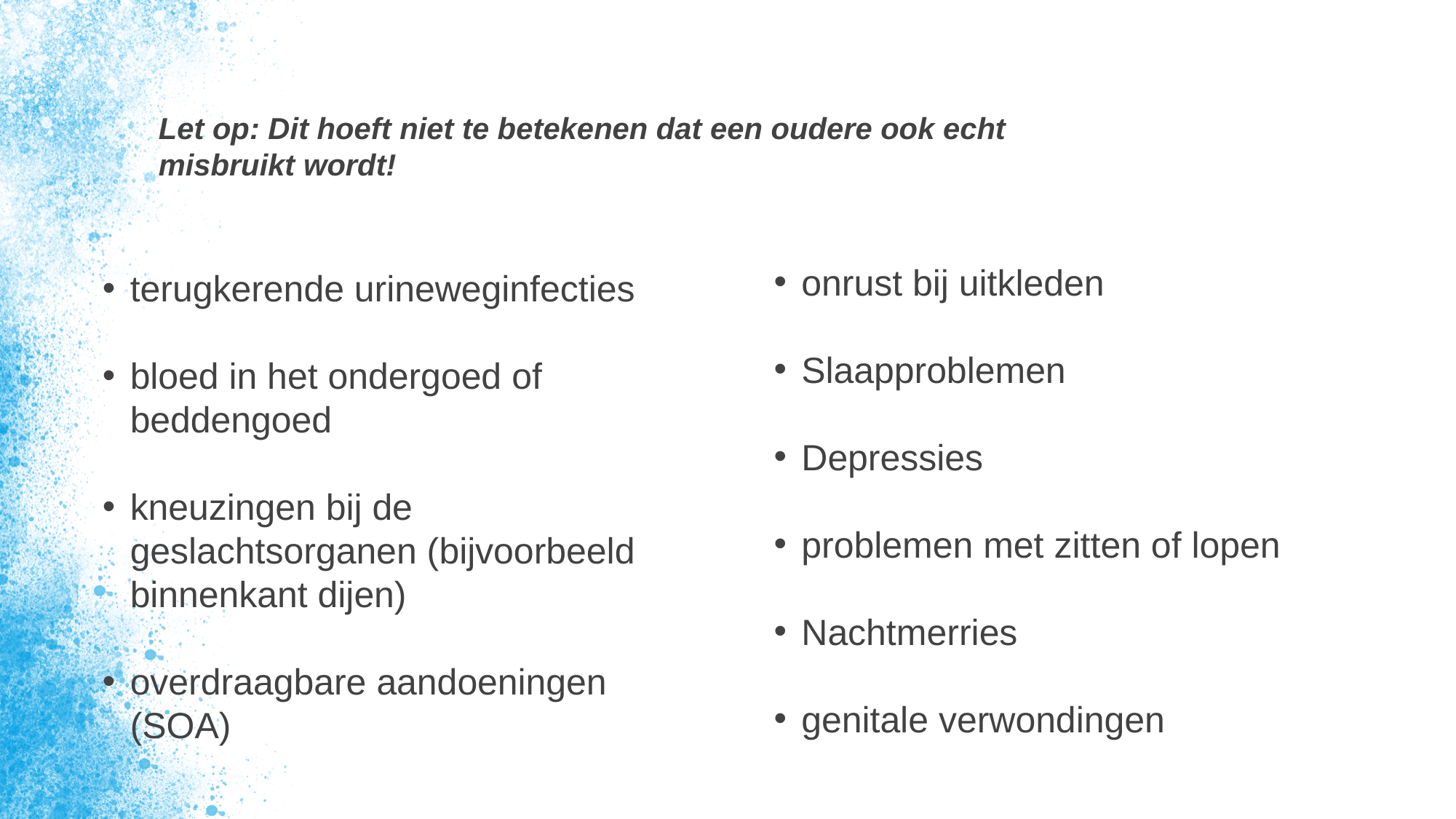

# Let op: Dit hoeft niet te betekenen dat een oudere ook echt misbruikt wordt!

terugkerende urineweginfecties

bloed in het ondergoed of beddengoed

kneuzingen bij de geslachtsorganen (bijvoorbeeld binnenkant dijen)

overdraagbare aandoeningen (SOA)

onrust bij uitkleden

Slaapproblemen

Depressies

problemen met zitten of lopen

Nachtmerries

genitale verwondingen